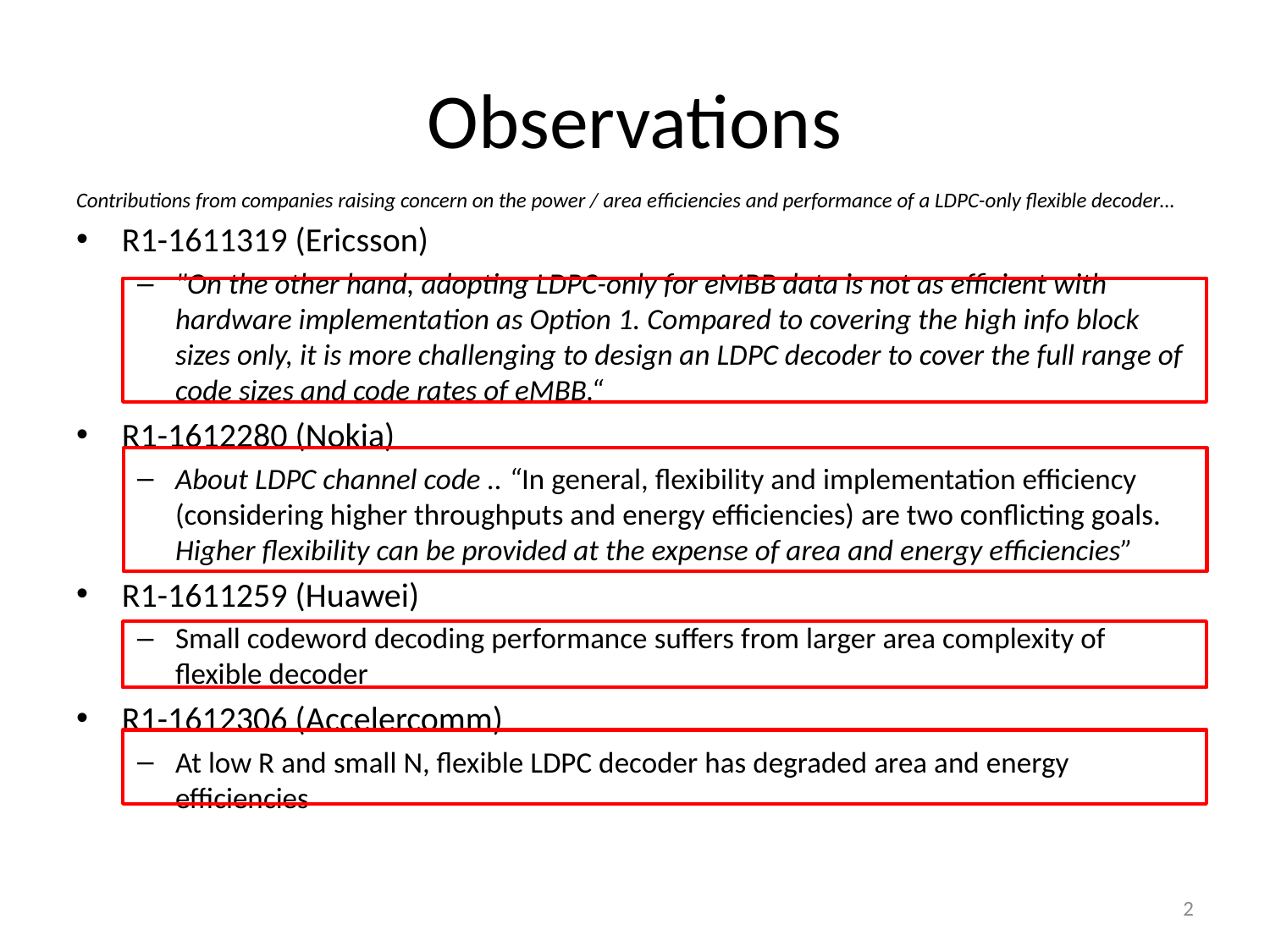

# Observations
Contributions from companies raising concern on the power / area efficiencies and performance of a LDPC-only flexible decoder…
R1-1611319 (Ericsson)
"On the other hand, adopting LDPC-only for eMBB data is not as efficient with hardware implementation as Option 1. Compared to covering the high info block sizes only, it is more challenging to design an LDPC decoder to cover the full range of code sizes and code rates of eMBB.“
R1-1612280 (Nokia)
About LDPC channel code .. “In general, flexibility and implementation efficiency (considering higher throughputs and energy efficiencies) are two conflicting goals. Higher flexibility can be provided at the expense of area and energy efficiencies”
R1-1611259 (Huawei)
Small codeword decoding performance suffers from larger area complexity of flexible decoder
R1-1612306 (Accelercomm)
At low R and small N, flexible LDPC decoder has degraded area and energy efficiencies

2